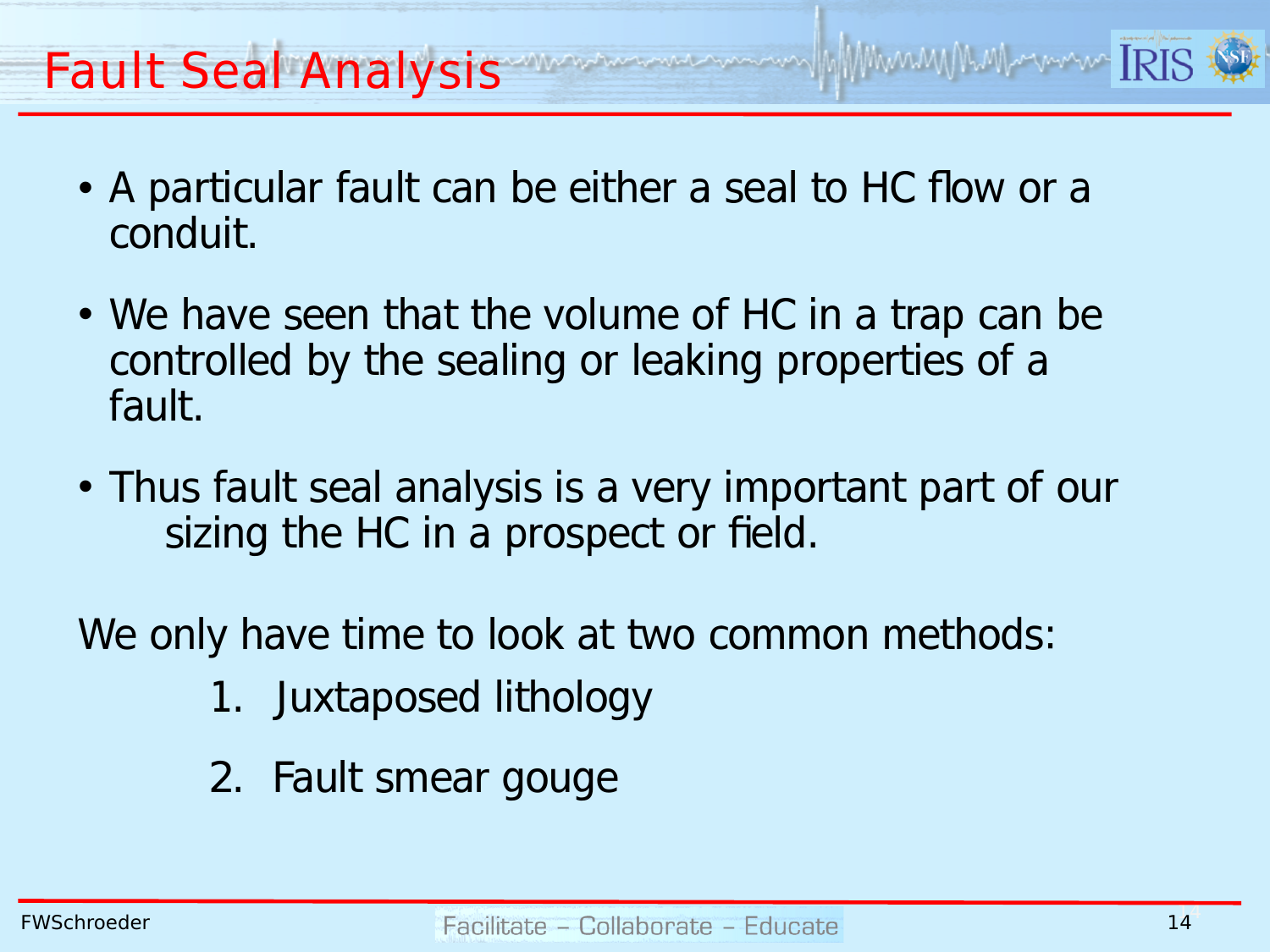

# Fault Seal Analysis
A particular fault can be either a seal to HC flow or a 	conduit.
We have seen that the volume of HC in a trap can be 	controlled by the sealing or leaking properties of a 	fault.
Thus fault seal analysis is a very important part of our 	sizing the HC in a prospect or field.
We only have time to look at two common methods:
Juxtaposed lithology
Fault smear gouge